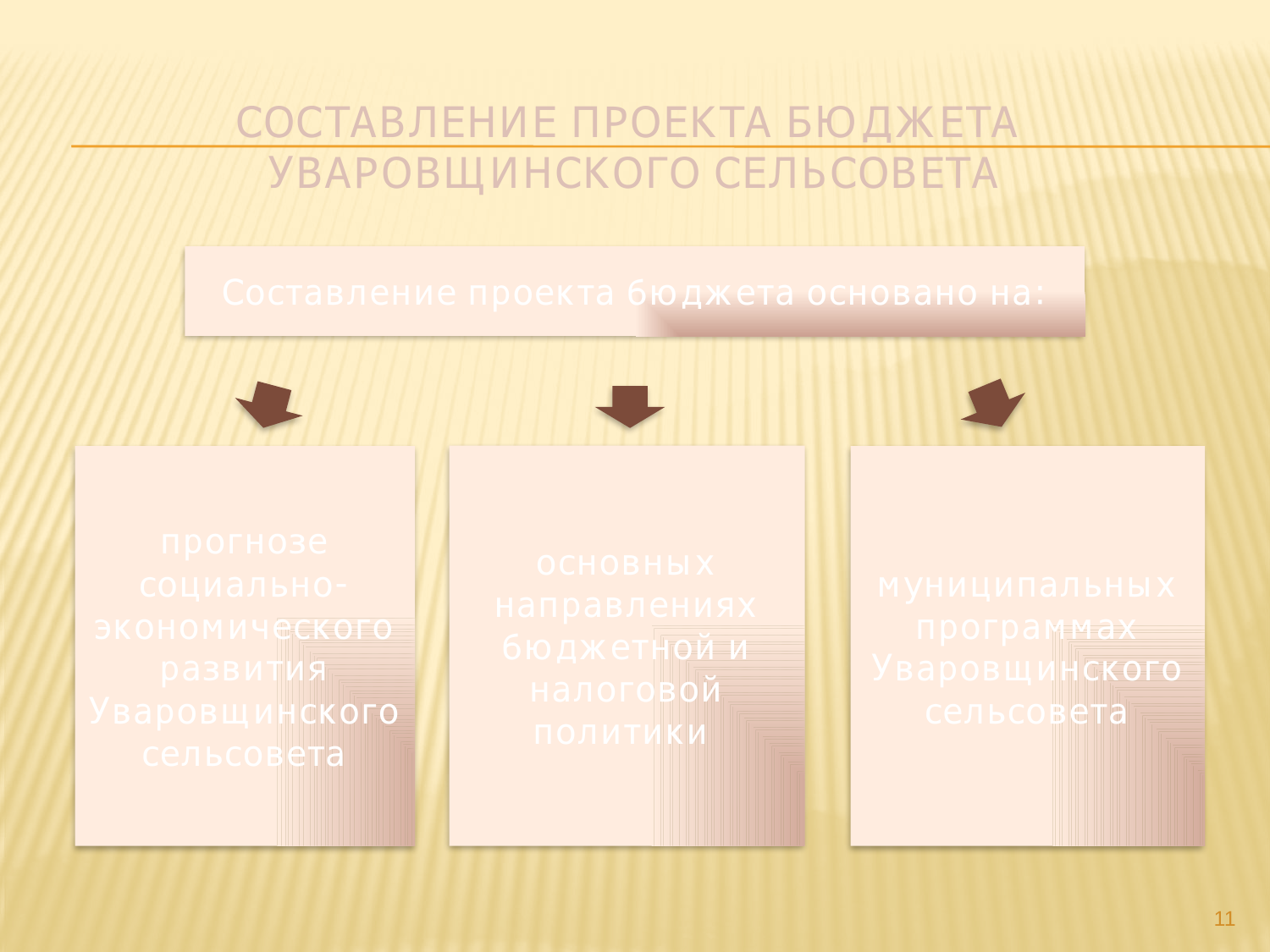

# Составление проекта бюджета Уваровщинского сельсовета
Составление проекта бюджета основано на:

основных направлениях бюджетной и налоговой политики
прогнозе социально-экономического развития Уваровщинского
сельсовета
муниципальных программах Уваровщинского сельсовета
11